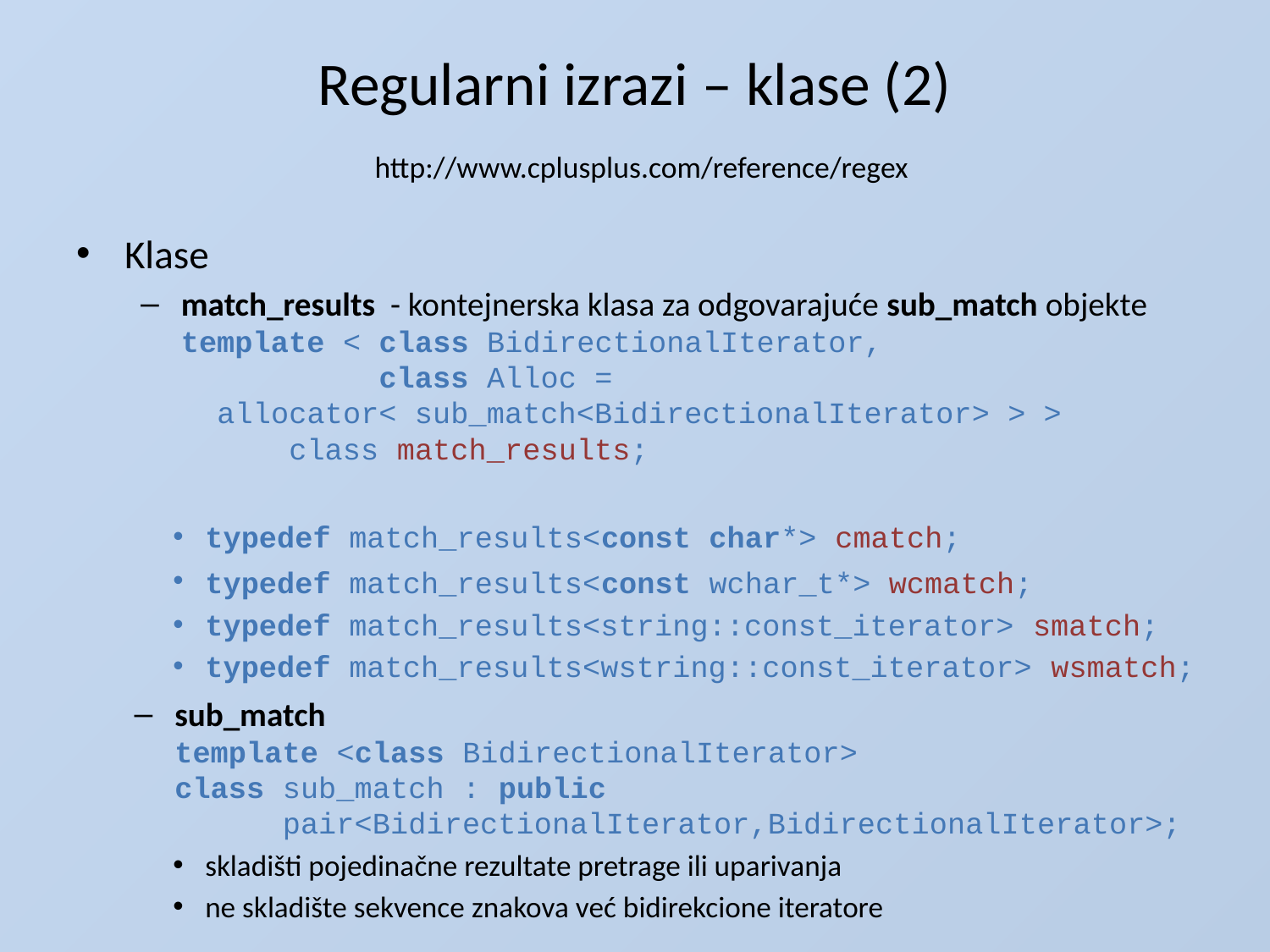

# Regularni izrazi – klase (2) http://www.cplusplus.com/reference/regex
Klase
match_results  - kontejnerska klasa za odgovarajuće sub_match objekte
template < class BidirectionalIterator,
           class Alloc =
  allocator< sub_match<BidirectionalIterator> > >
      class match_results;

typedef match_results<const char*> cmatch;
typedef match_results<const wchar_t*> wcmatch;
typedef match_results<string::const_iterator> smatch;
typedef match_results<wstring::const_iterator> wsmatch;
sub_match
template <class BidirectionalIterator>
class sub_match : public
      pair<BidirectionalIterator,BidirectionalIterator>;
skladišti pojedinačne rezultate pretrage ili uparivanja
ne skladište sekvence znakova već bidirekcione iteratore